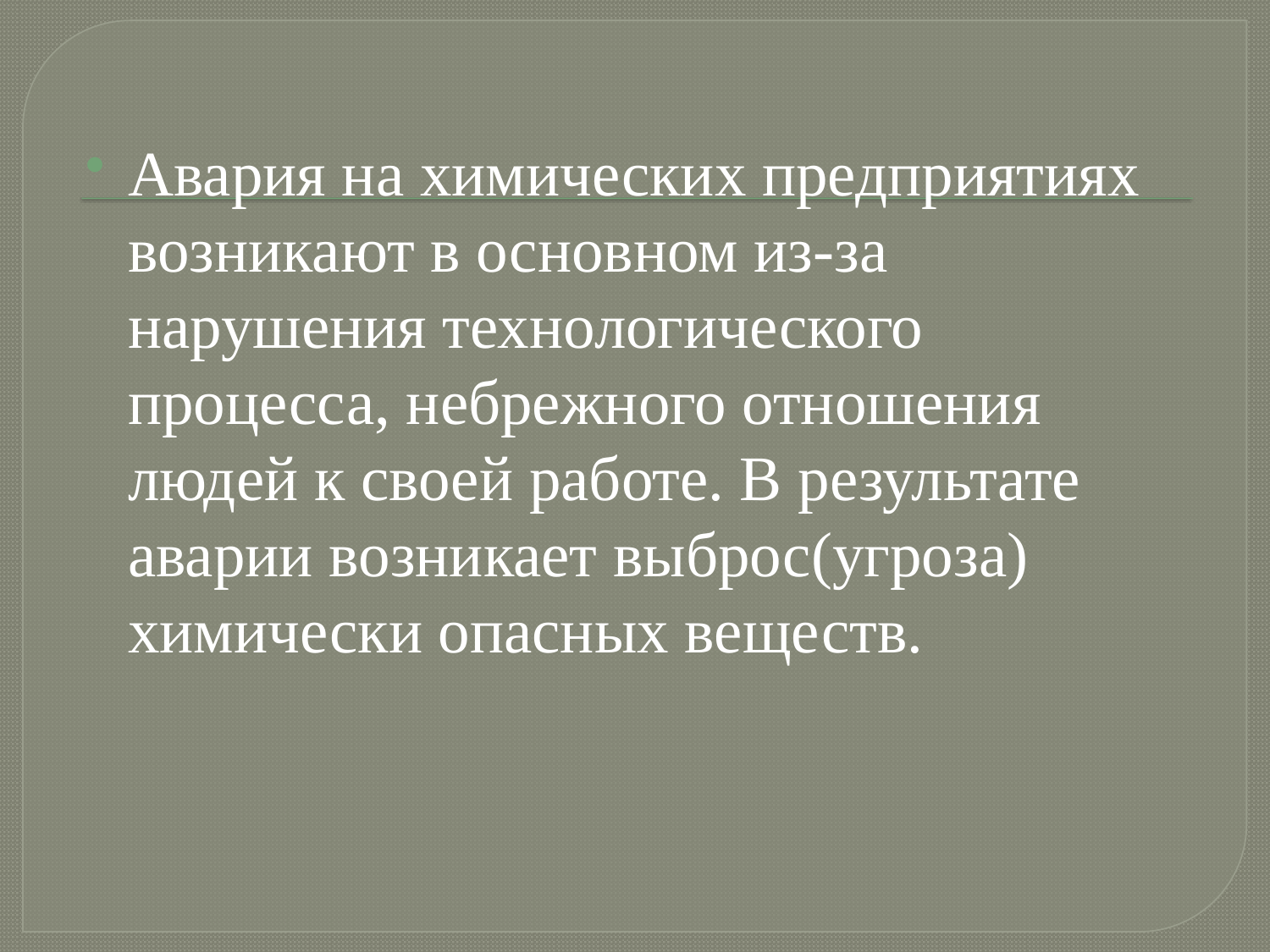

#
Авария на химических предприятиях возникают в основном из-за нарушения технологического процесса, небрежного отношения людей к своей работе. В результате аварии возникает выброс(угроза) химически опасных веществ.